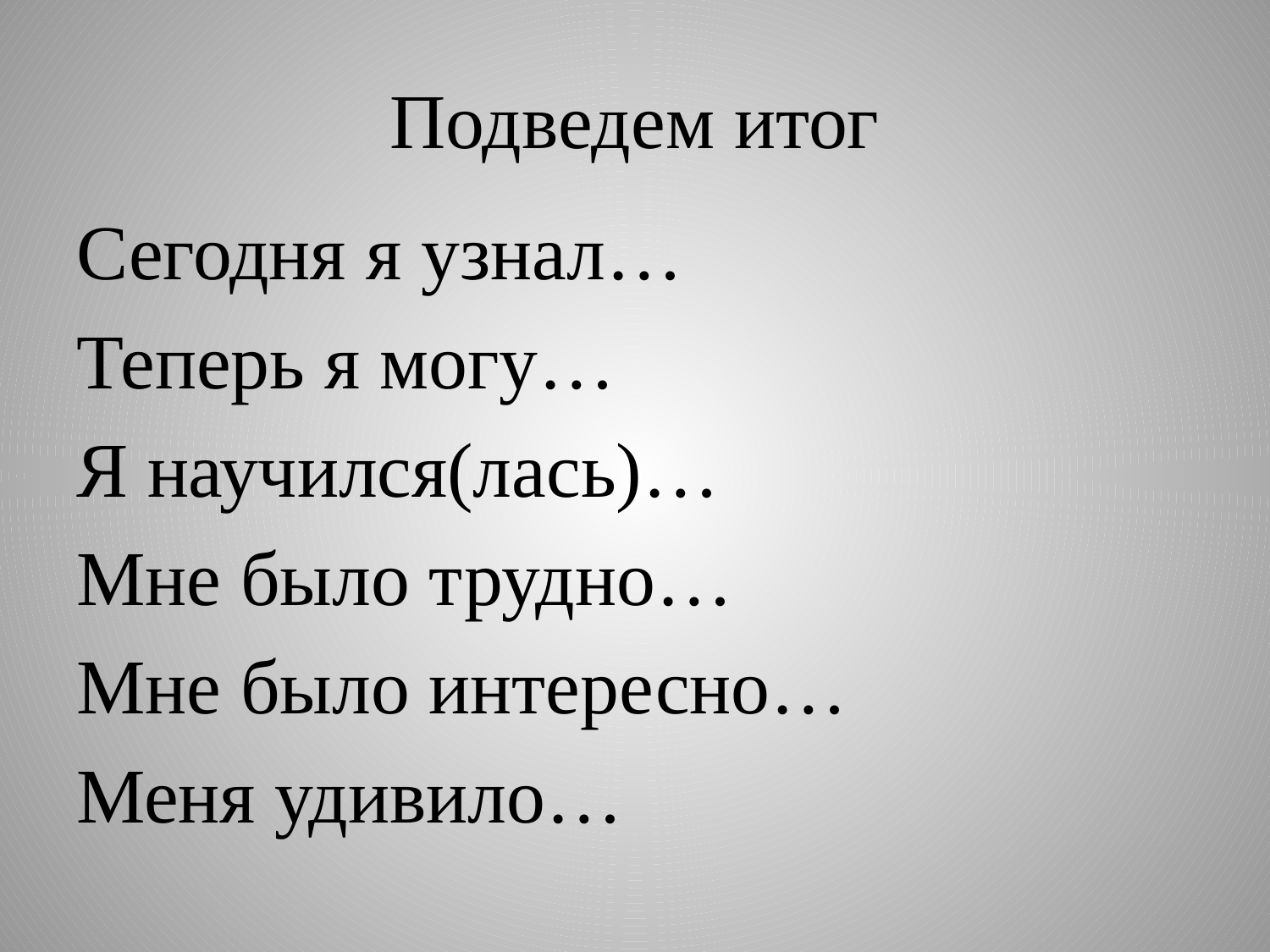

# Подведем итог
Сегодня я узнал…
Теперь я могу…
Я научился(лась)…
Мне было трудно…
Мне было интересно…
Меня удивило…